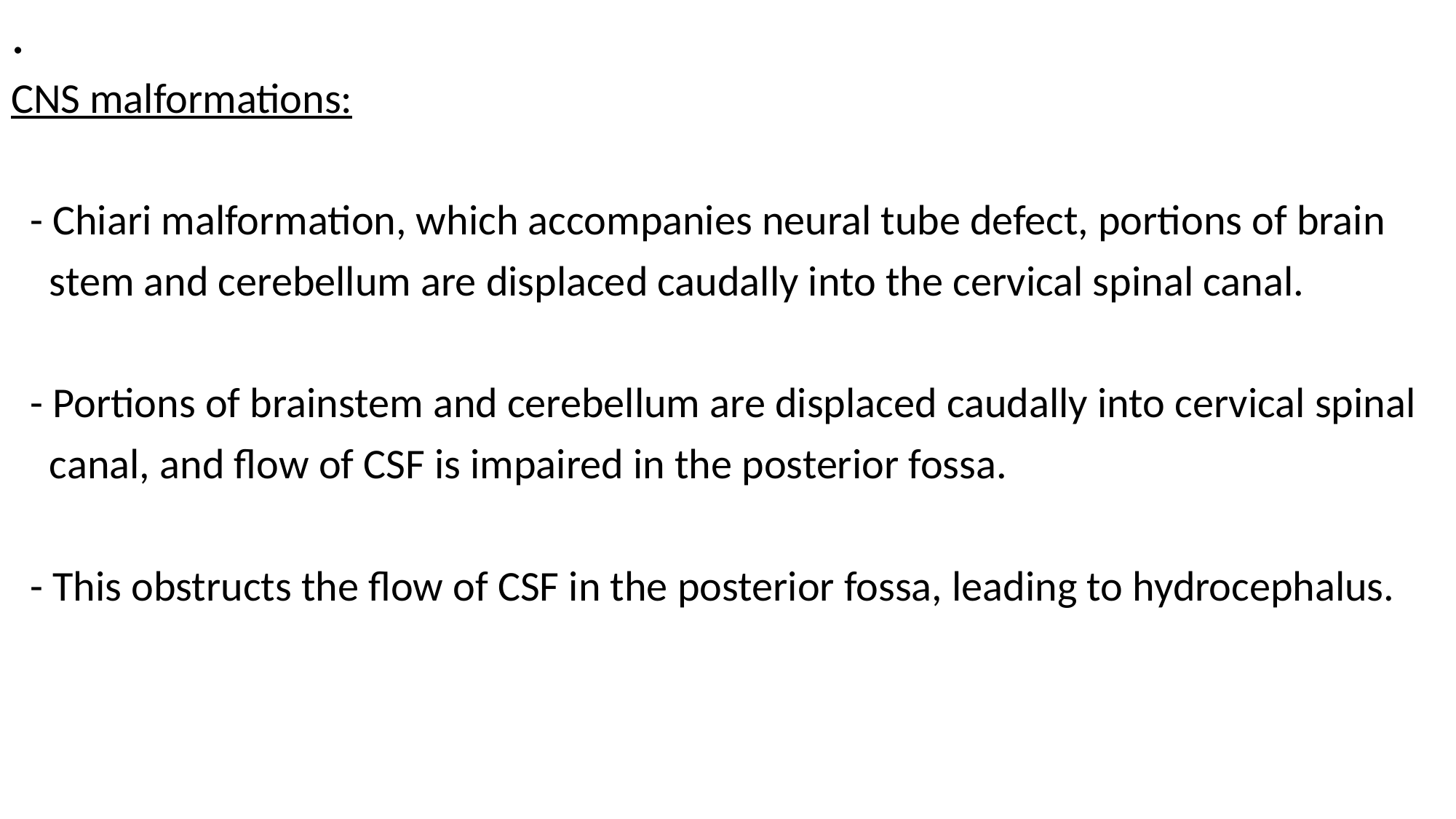

# .
CNS malformations:

  - Chiari malformation, which accompanies neural tube defect, portions of brain
    stem and cerebellum are displaced caudally into the cervical spinal canal.

  - Portions of brainstem and cerebellum are displaced caudally into cervical spinal
    canal, and flow of CSF is impaired in the posterior fossa.

  - This obstructs the flow of CSF in the posterior fossa, leading to hydrocephalus.